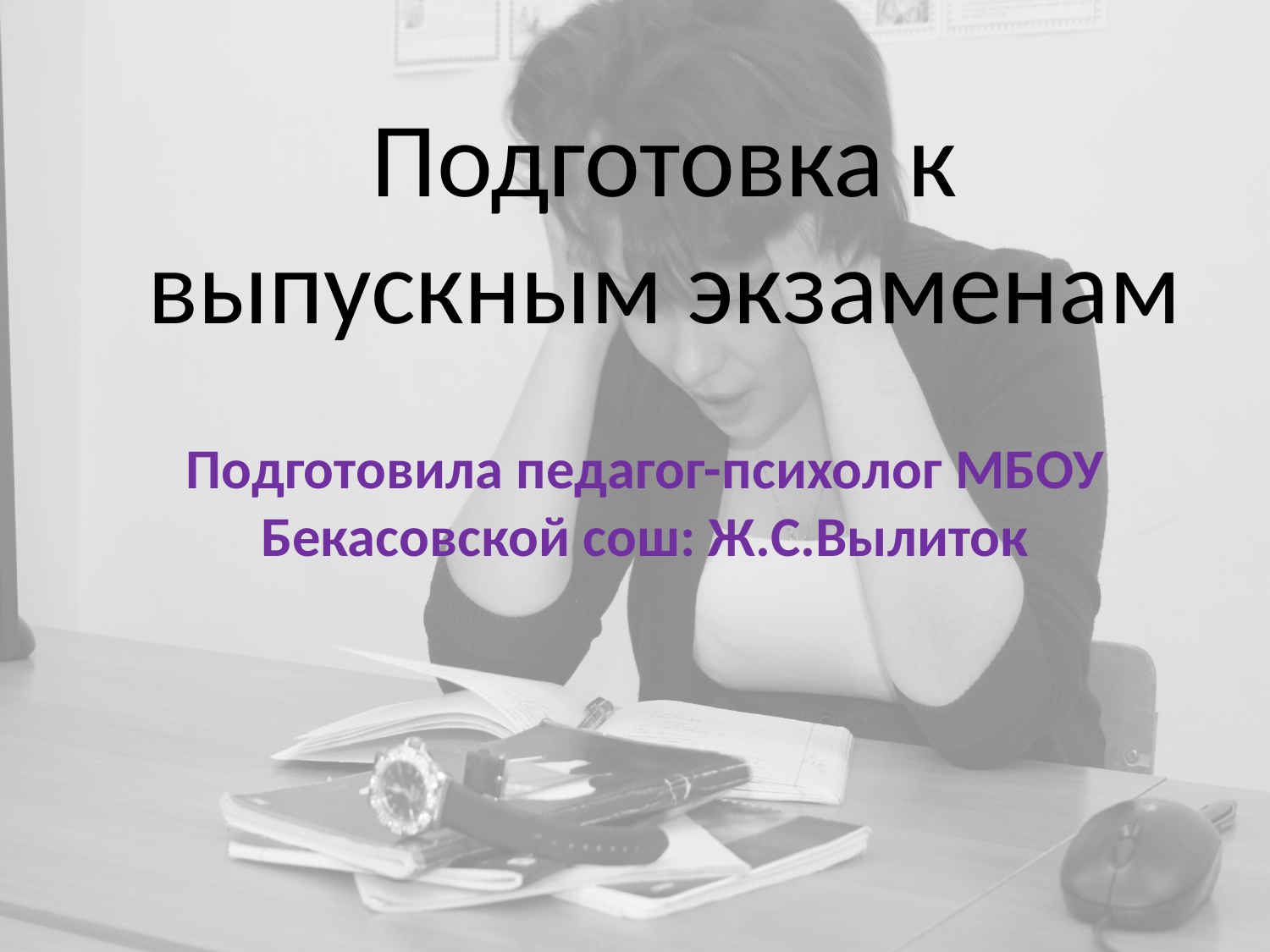

# Подготовка к выпускным экзаменам
Подготовила педагог-психолог МБОУ Бекасовской сош: Ж.С.Вылиток